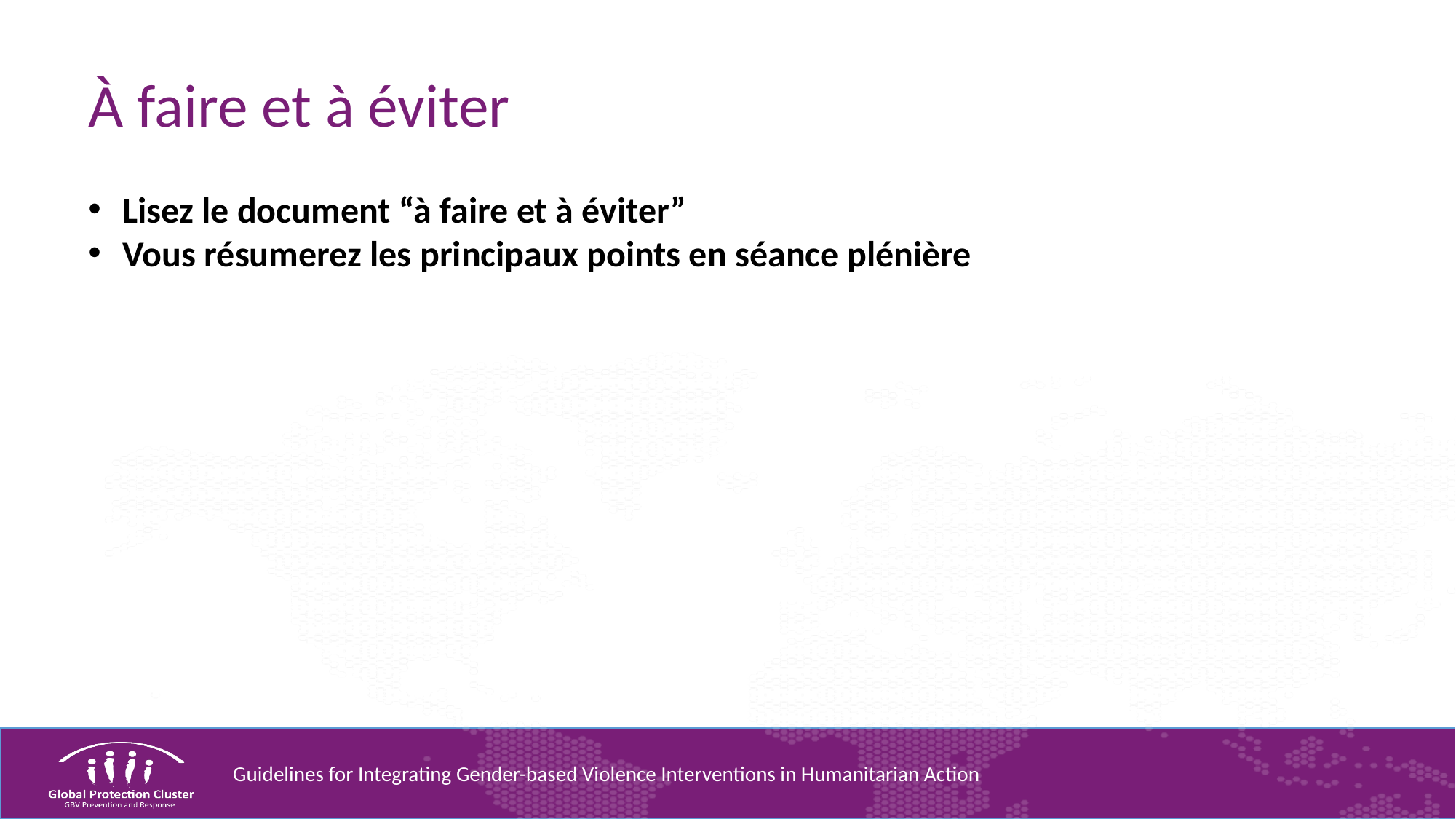

# À faire et à éviter
Lisez le document “à faire et à éviter”
Vous résumerez les principaux points en séance plénière